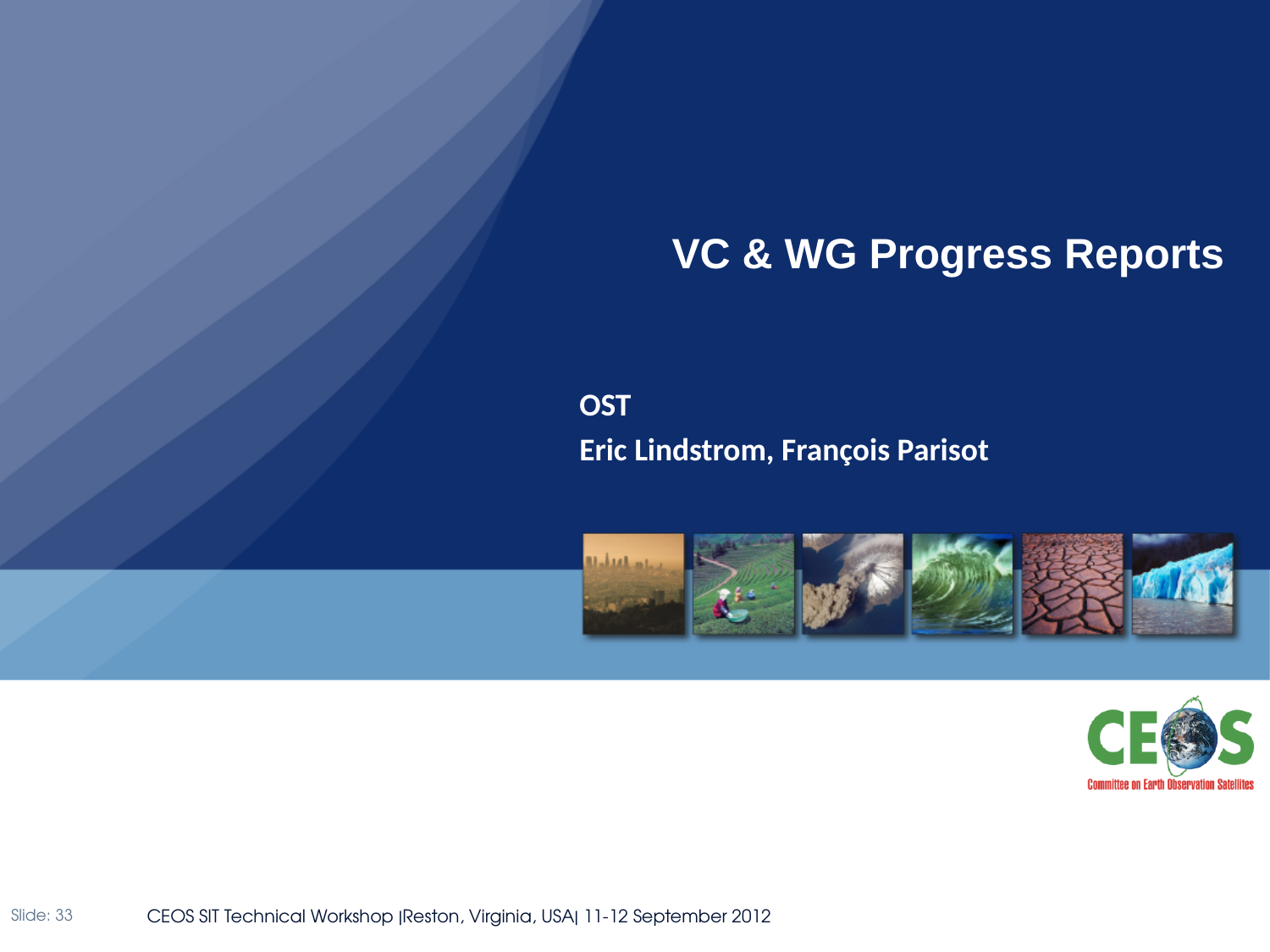

# VC & WG Progress Reports
OST
Eric Lindstrom, François Parisot